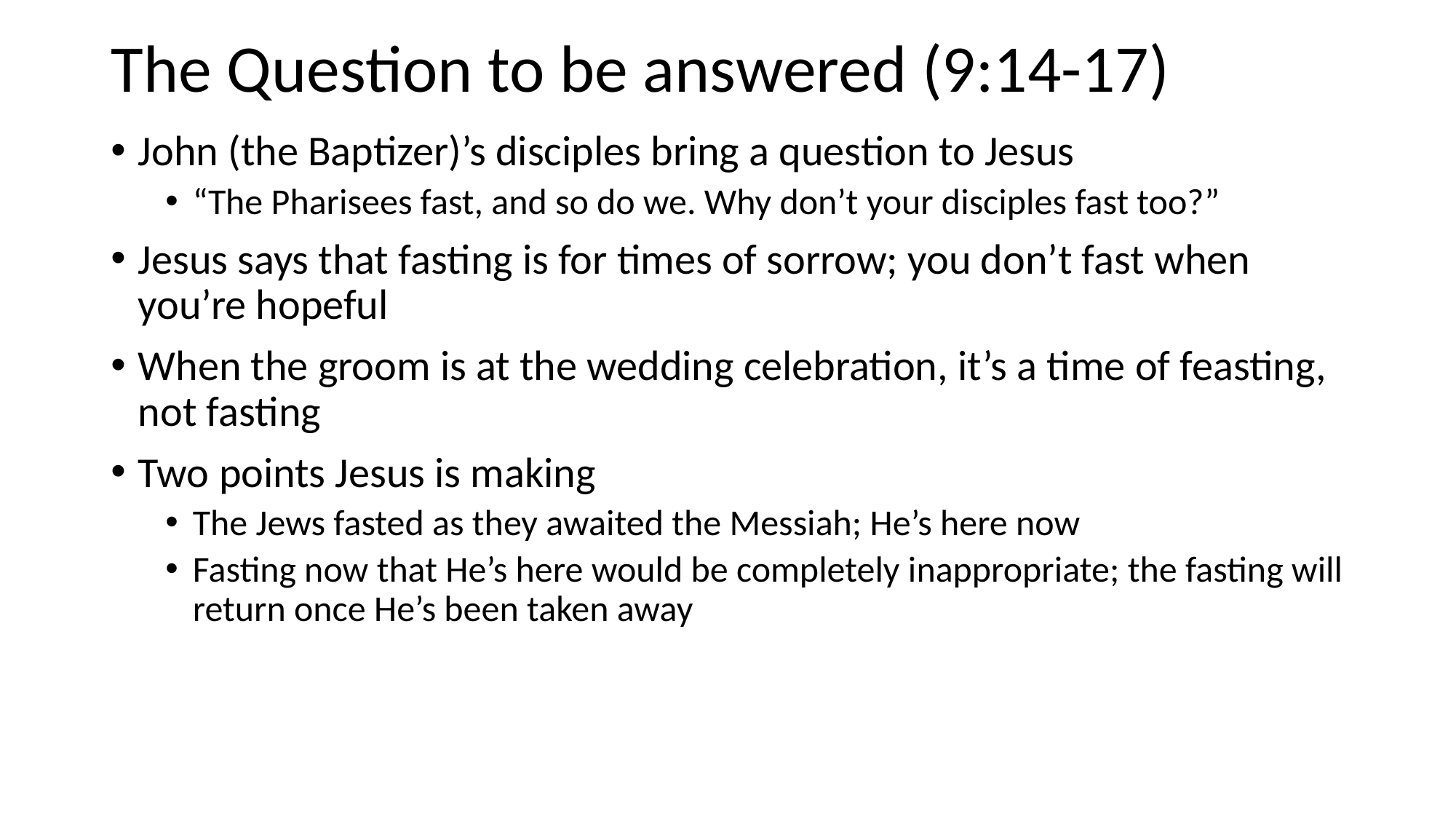

# The Question to be answered (9:14-17)
John (the Baptizer)’s disciples bring a question to Jesus
“The Pharisees fast, and so do we. Why don’t your disciples fast too?”
Jesus says that fasting is for times of sorrow; you don’t fast when you’re hopeful
When the groom is at the wedding celebration, it’s a time of feasting, not fasting
Two points Jesus is making
The Jews fasted as they awaited the Messiah; He’s here now
Fasting now that He’s here would be completely inappropriate; the fasting will return once He’s been taken away